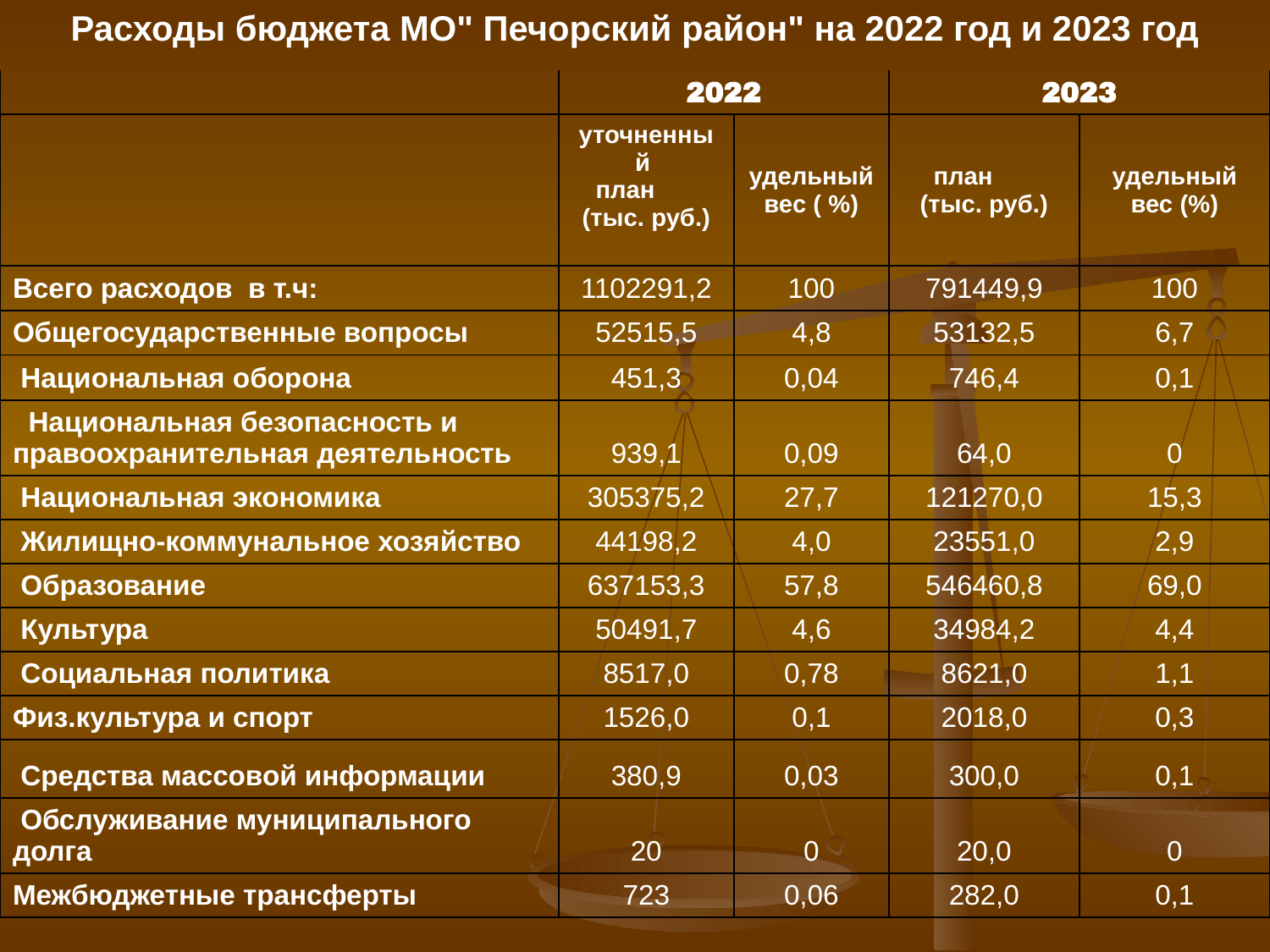

| Расходы бюджета МО" Печорский район" на 2022 год и 2023 год |  |  |  |  |
| --- | --- | --- | --- | --- |
|  | 2022 |  | 2023 |  |
|  | уточненный план (тыс. руб.) | удельный вес ( %) | план (тыс. руб.) | удельный вес (%) |
| Всего расходов в т.ч: | 1102291,2 | 100 | 791449,9 | 100 |
| Общегосударственные вопросы | 52515,5 | 4,8 | 53132,5 | 6,7 |
| Национальная оборона | 451,3 | 0,04 | 746,4 | 0,1 |
| Национальная безопасность и правоохранительная деятельность | 939,1 | 0,09 | 64,0 | 0 |
| Национальная экономика | 305375,2 | 27,7 | 121270,0 | 15,3 |
| Жилищно-коммунальное хозяйство | 44198,2 | 4,0 | 23551,0 | 2,9 |
| Образование | 637153,3 | 57,8 | 546460,8 | 69,0 |
| Культура | 50491,7 | 4,6 | 34984,2 | 4,4 |
| Социальная политика | 8517,0 | 0,78 | 8621,0 | 1,1 |
| Физ.культура и спорт | 1526,0 | 0,1 | 2018,0 | 0,3 |
| Средства массовой информации | 380,9 | 0,03 | 300,0 | 0,1 |
| Обслуживание муниципального долга | 20 | 0 | 20,0 | 0 |
| Межбюджетные трансферты | 723 | 0,06 | 282,0 | 0,1 |